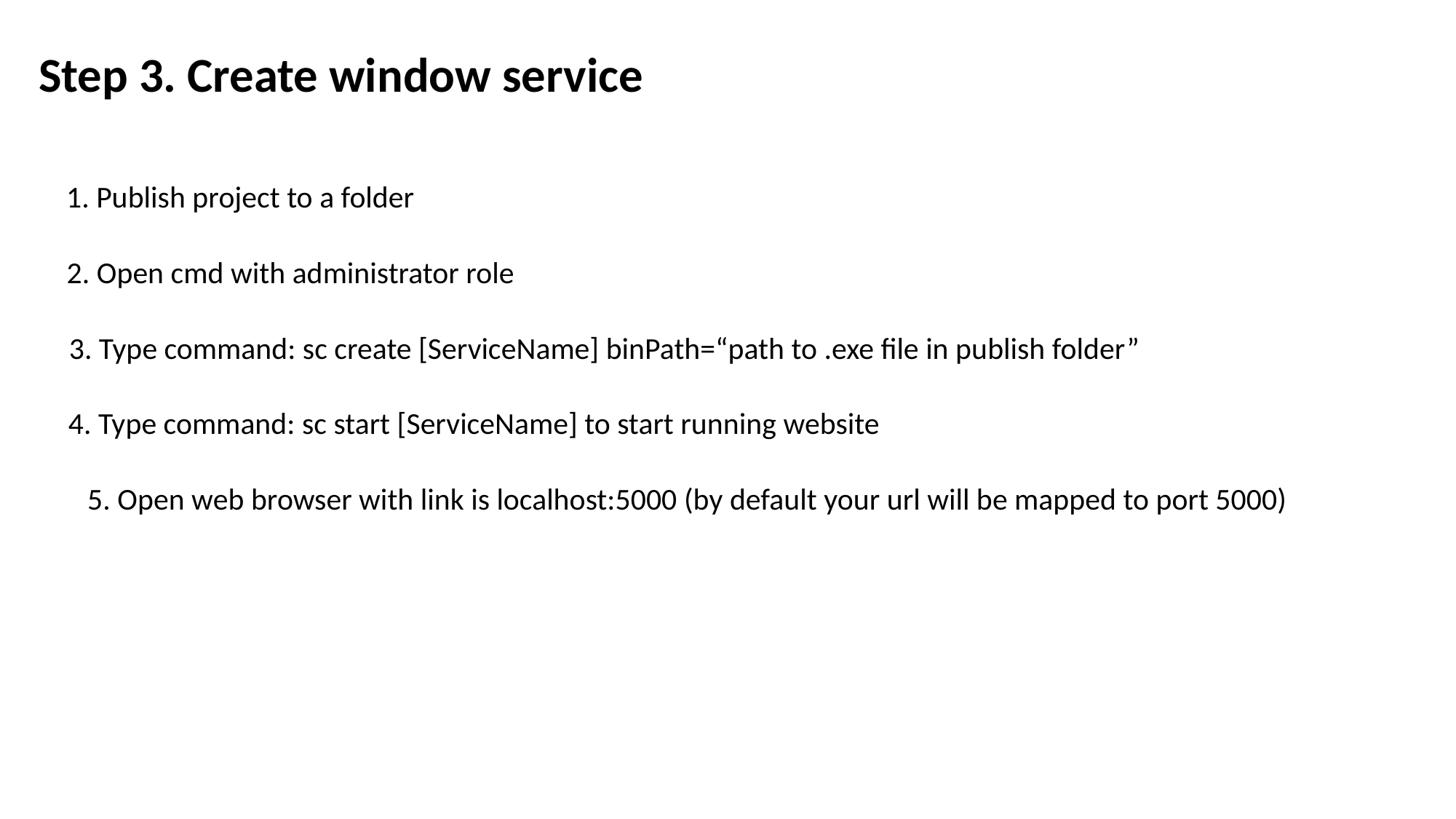

Step 3. Create window service
1. Publish project to a folder
2. Open cmd with administrator role
3. Type command: sc create [ServiceName] binPath=“path to .exe file in publish folder”
4. Type command: sc start [ServiceName] to start running website
5. Open web browser with link is localhost:5000 (by default your url will be mapped to port 5000)